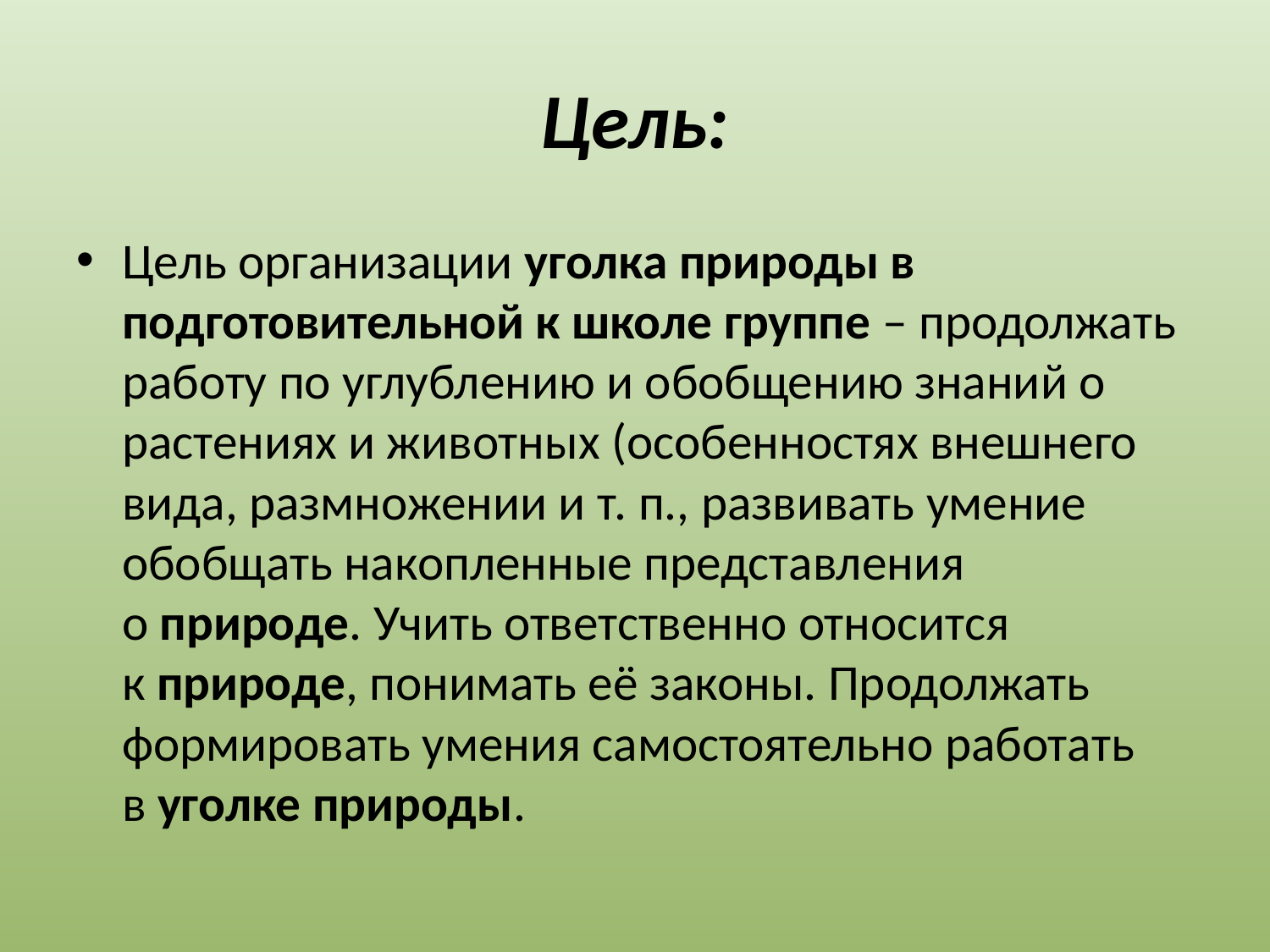

# Цель:
Цель организации уголка природы в подготовительной к школе группе – продолжать работу по углублению и обобщению знаний о растениях и животных (особенностях внешнего вида, размножении и т. п., развивать умение обобщать накопленные представления о природе. Учить ответственно относится к природе, понимать её законы. Продолжать формировать умения самостоятельно работать в уголке природы.